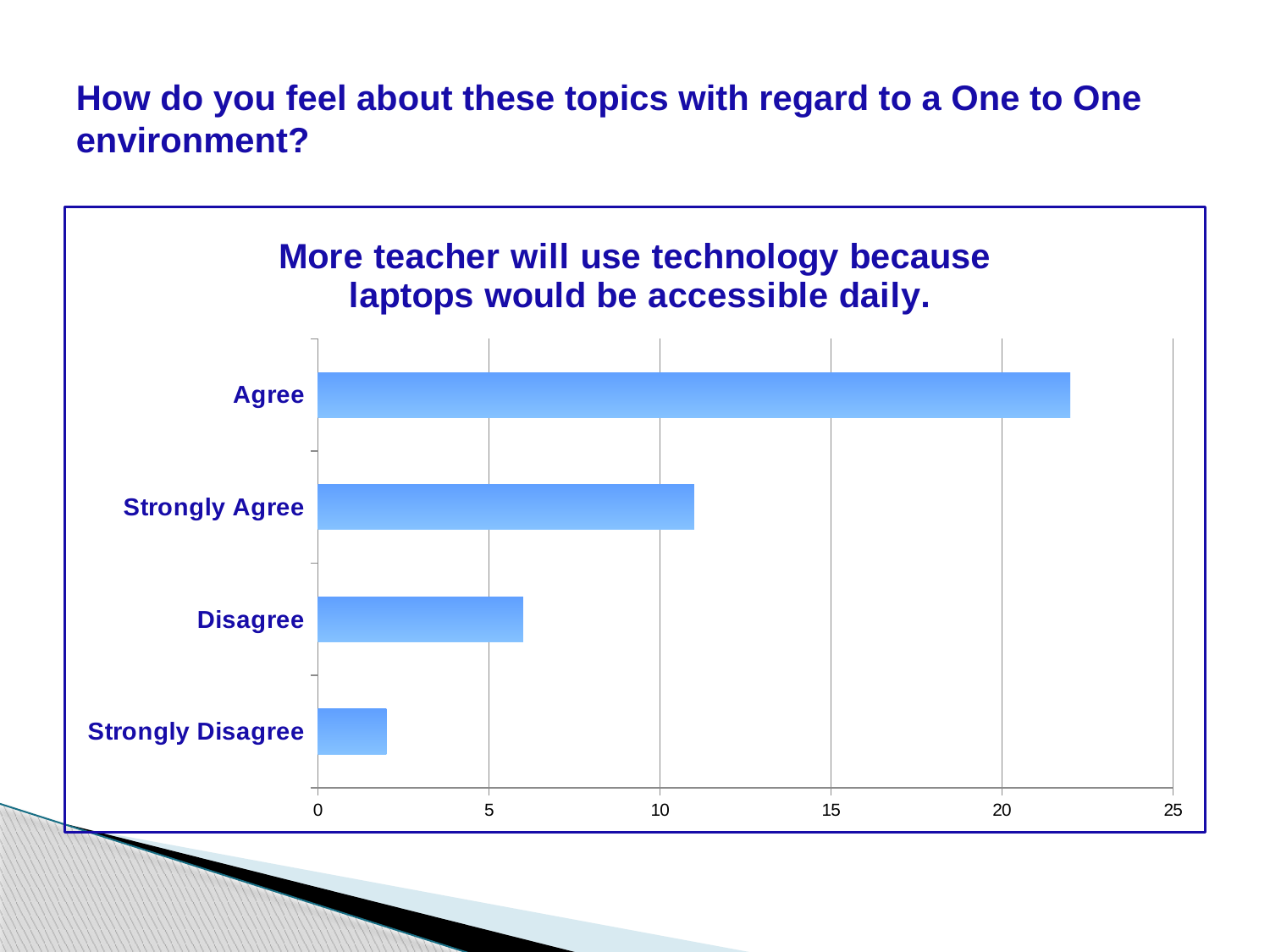

# How do you feel about these topics with regard to a One to One environment?

### Chart: More teacher will use technology because
 laptops would be accessible daily.

| Category | Total |
|---|---|
| Strongly Disagree | 2.0 |
| Disagree | 6.0 |
| Strongly Agree | 11.0 |
| Agree | 22.0 |